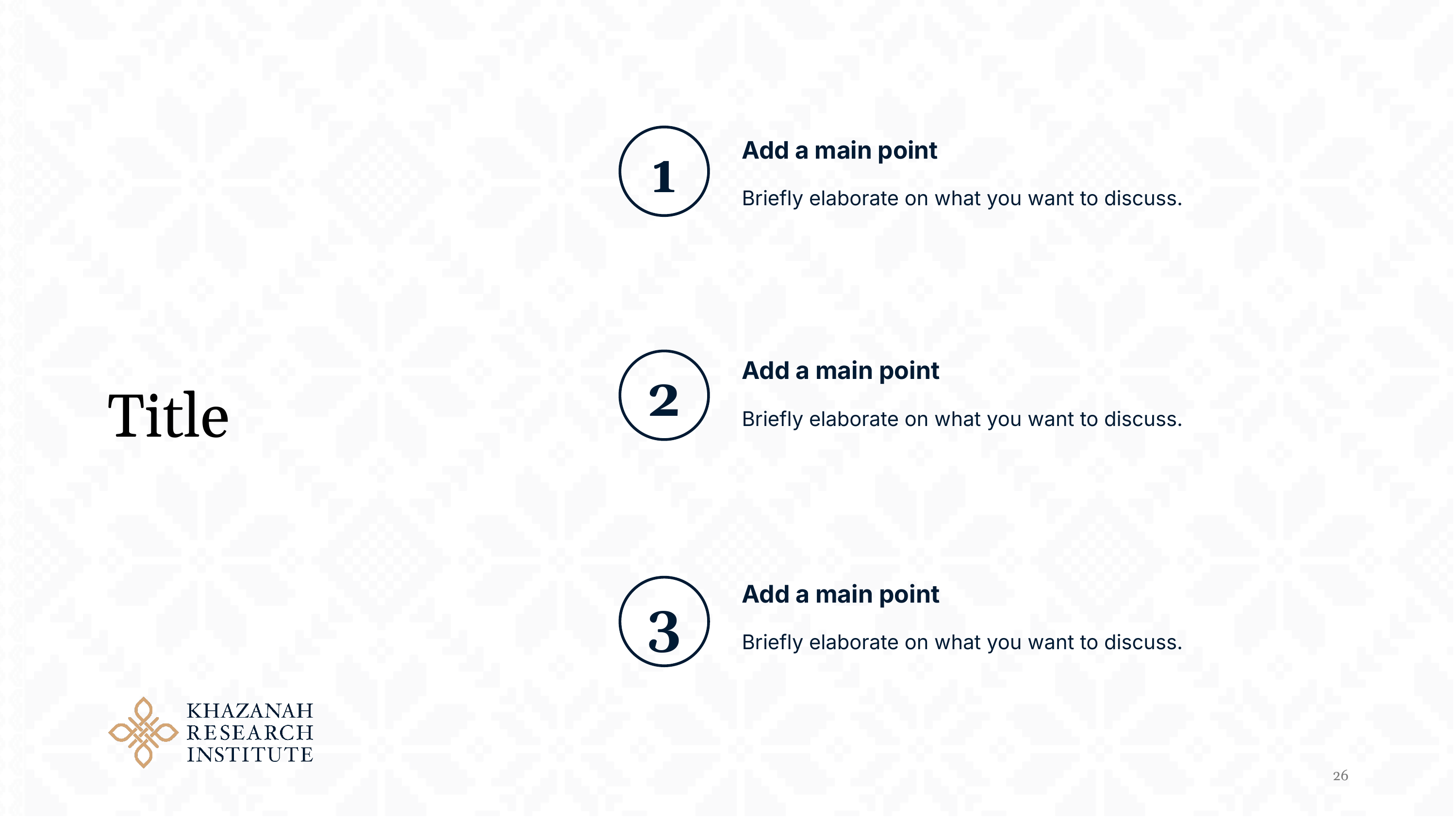

Add a main point
1
Briefly elaborate on what you want to discuss.

# Title

Add a main point
2
Briefly elaborate on what you want to discuss.

Add a main point

3
Briefly elaborate on what you want to discuss.

26